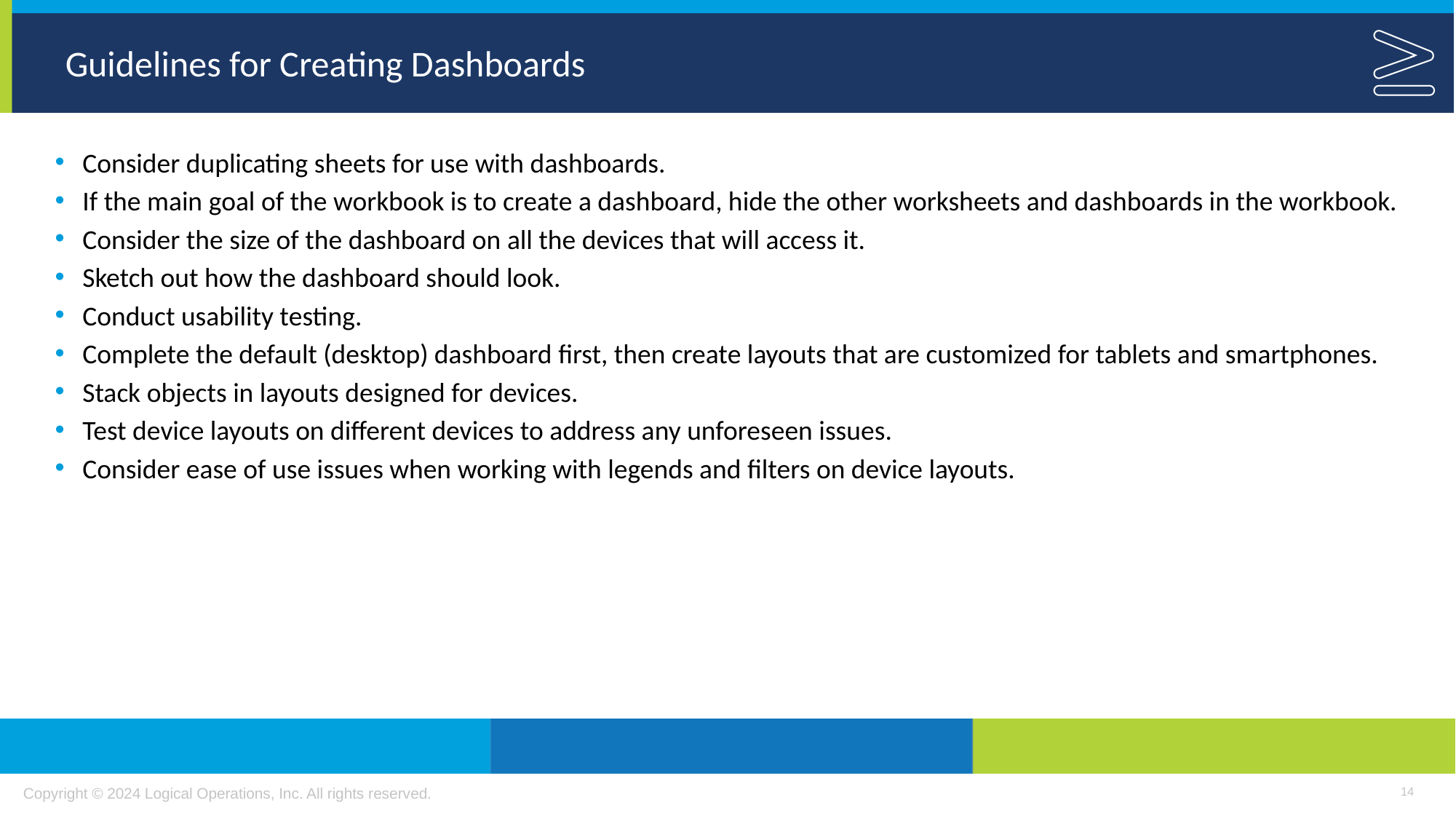

# Guidelines for Creating Dashboards
Consider duplicating sheets for use with dashboards.
If the main goal of the workbook is to create a dashboard, hide the other worksheets and dashboards in the workbook.
Consider the size of the dashboard on all the devices that will access it.
Sketch out how the dashboard should look.
Conduct usability testing.
Complete the default (desktop) dashboard first, then create layouts that are customized for tablets and smartphones.
Stack objects in layouts designed for devices.
Test device layouts on different devices to address any unforeseen issues.
Consider ease of use issues when working with legends and filters on device layouts.
14